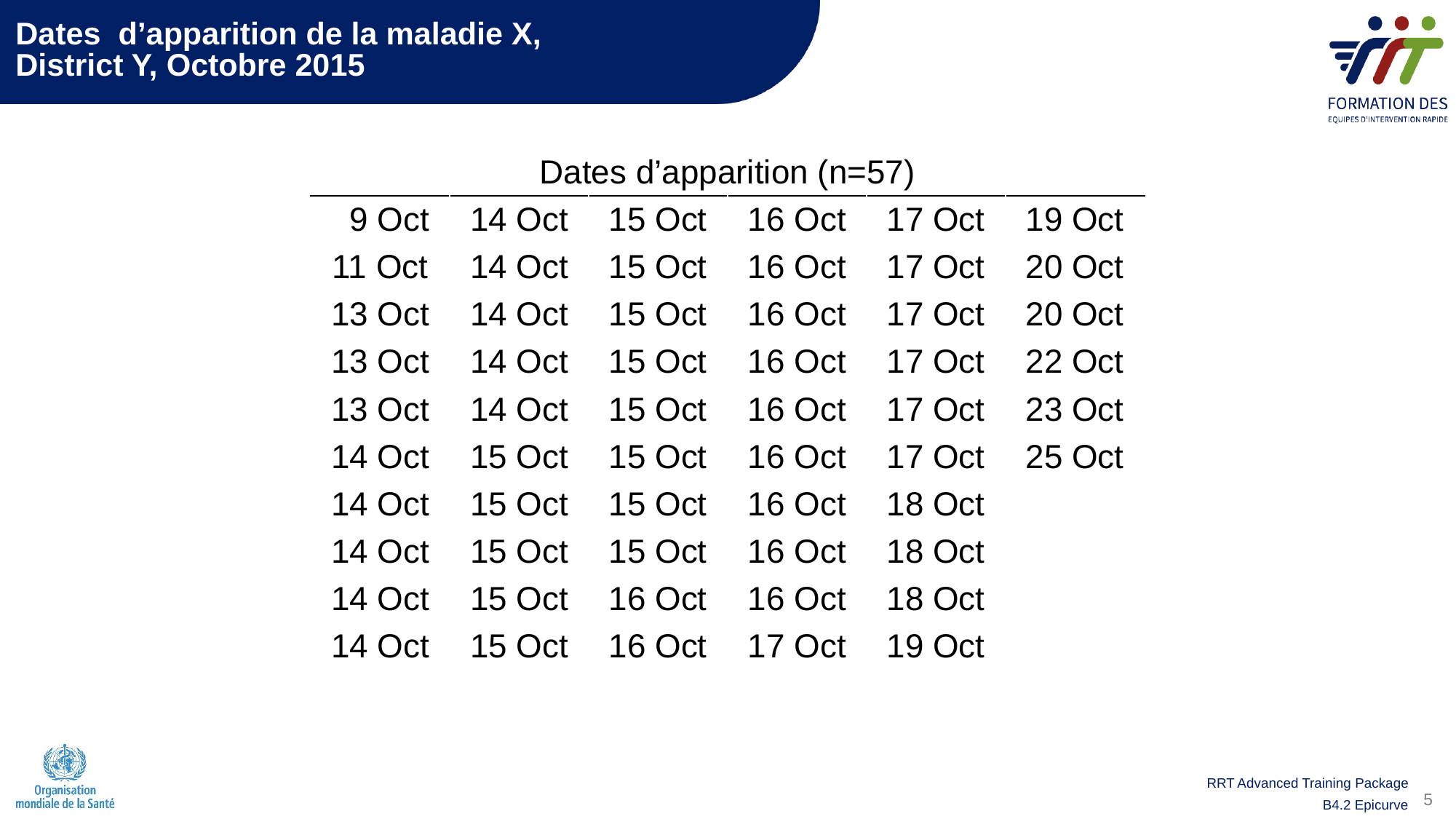

Dates  d’apparition de la maladie X,
District Y, Octobre 2015
| Dates d’apparition (n=57) |  |  |  |  |  |
| --- | --- | --- | --- | --- | --- |
| 9 Oct | 14 Oct | 15 Oct | 16 Oct | 17 Oct | 19 Oct |
| 11 Oct | 14 Oct | 15 Oct | 16 Oct | 17 Oct | 20 Oct |
| 13 Oct | 14 Oct | 15 Oct | 16 Oct | 17 Oct | 20 Oct |
| 13 Oct | 14 Oct | 15 Oct | 16 Oct | 17 Oct | 22 Oct |
| 13 Oct | 14 Oct | 15 Oct | 16 Oct | 17 Oct | 23 Oct |
| 14 Oct | 15 Oct | 15 Oct | 16 Oct | 17 Oct | 25 Oct |
| 14 Oct | 15 Oct | 15 Oct | 16 Oct | 18 Oct |  |
| 14 Oct | 15 Oct | 15 Oct | 16 Oct | 18 Oct |  |
| 14 Oct | 15 Oct | 16 Oct | 16 Oct | 18 Oct |  |
| 14 Oct | 15 Oct | 16 Oct | 17 Oct | 19 Oct |  |